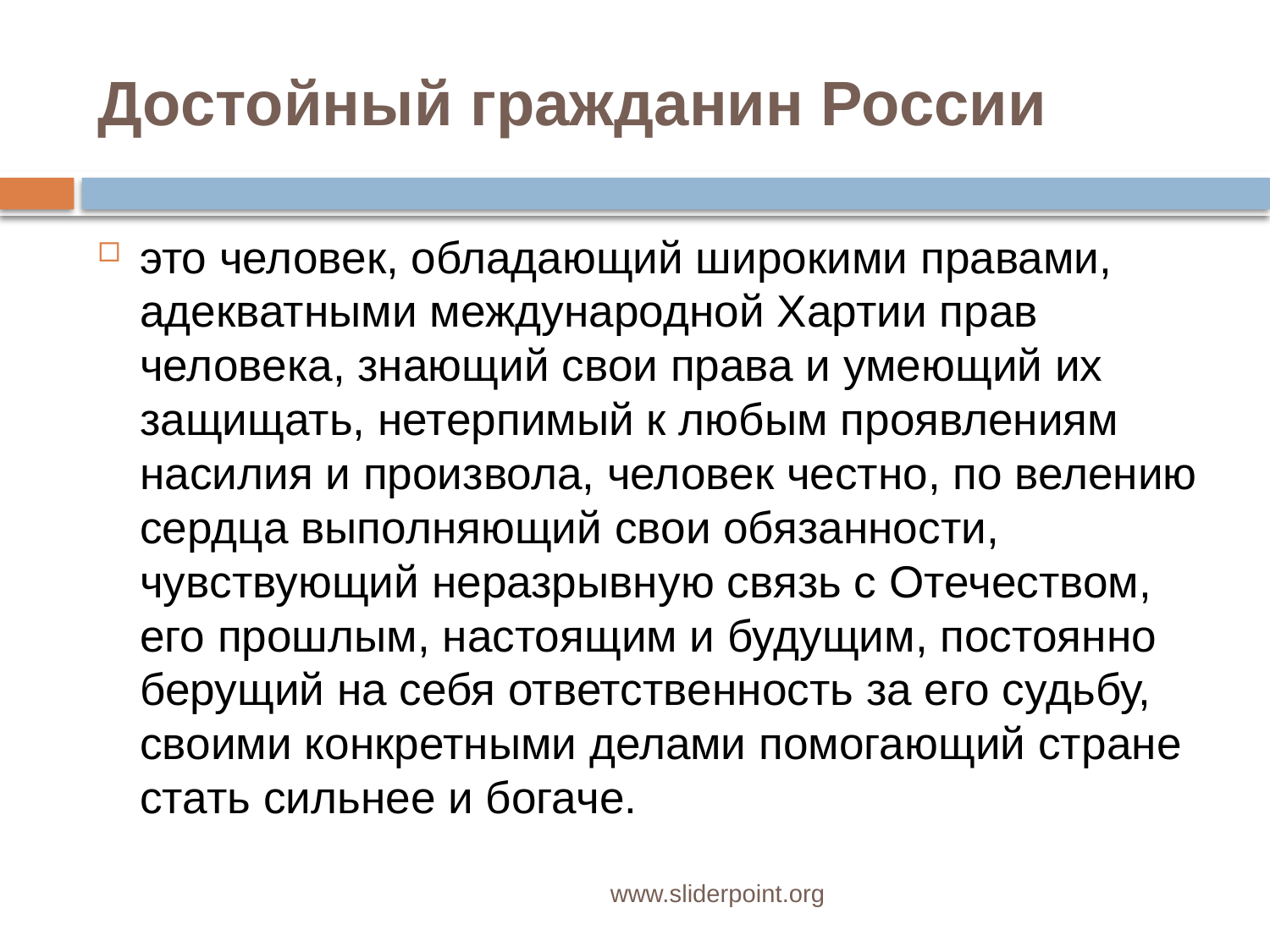

# Достойный гражданин России
это человек, обладающий широкими правами, адекватными международной Хартии прав человека, знающий свои права и умеющий их защищать, нетерпимый к любым проявлениям насилия и произвола, человек честно, по велению сердца выполняющий свои обязанности, чувствующий неразрывную связь с Отечеством, его прошлым, настоящим и будущим, постоянно берущий на себя ответственность за его судьбу, своими конкретными делами помогающий стране стать сильнее и богаче.
www.sliderpoint.org